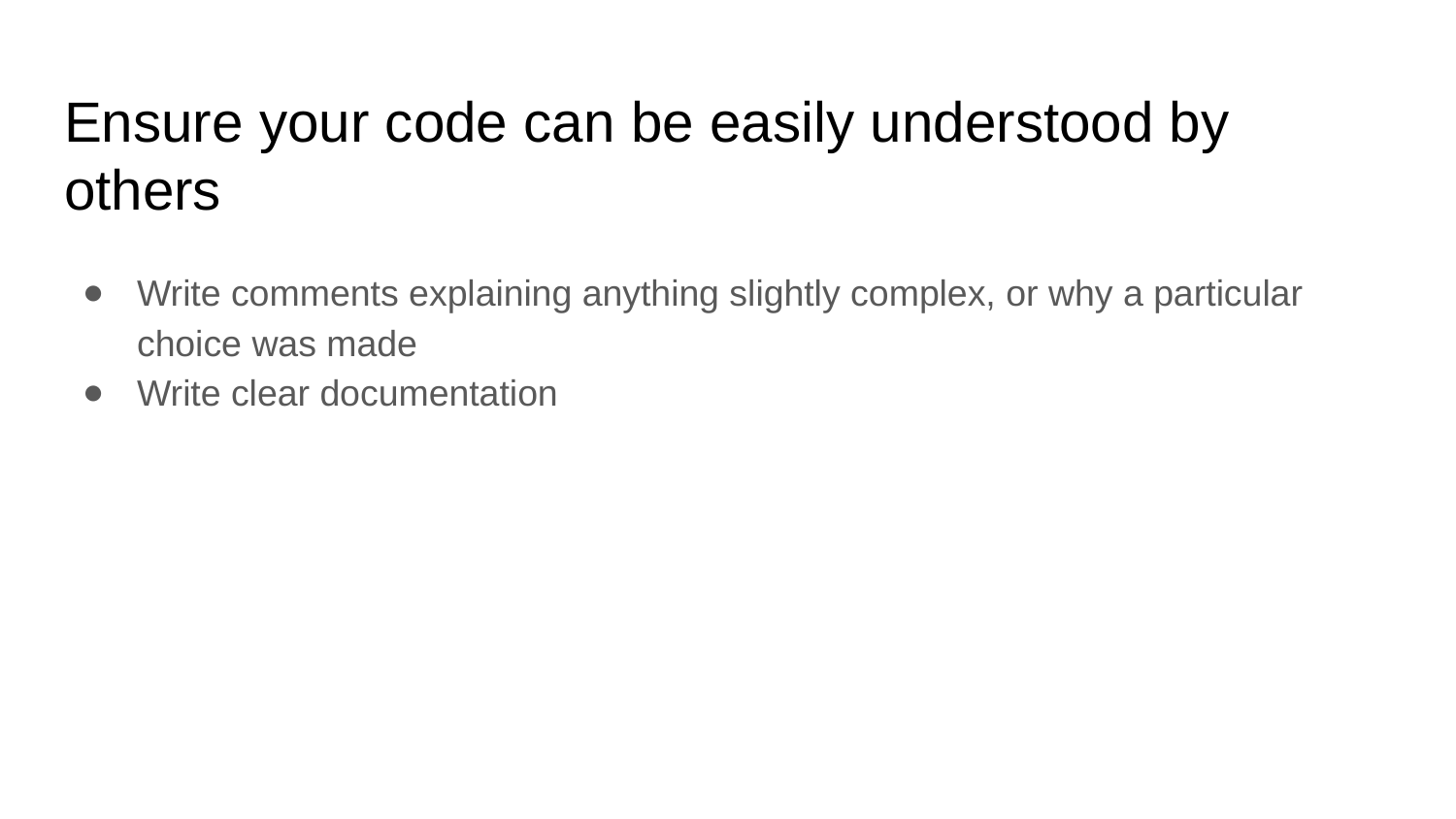

# Ensure your code can be easily understood by others
Write comments explaining anything slightly complex, or why a particular choice was made
Write clear documentation